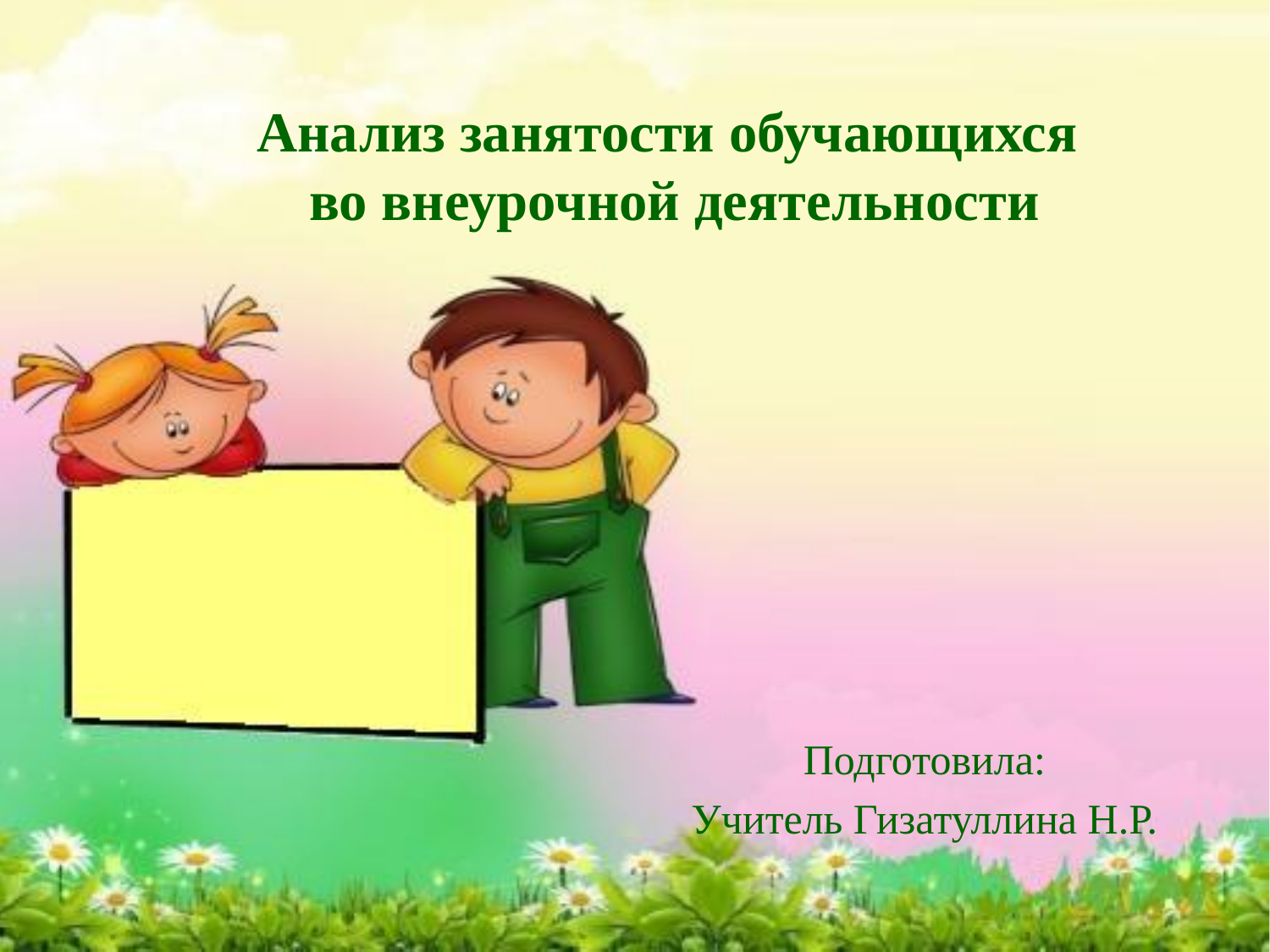

# Анализ занятости обучающихся во внеурочной деятельности
Подготовила:
Учитель Гизатуллина Н.Р.